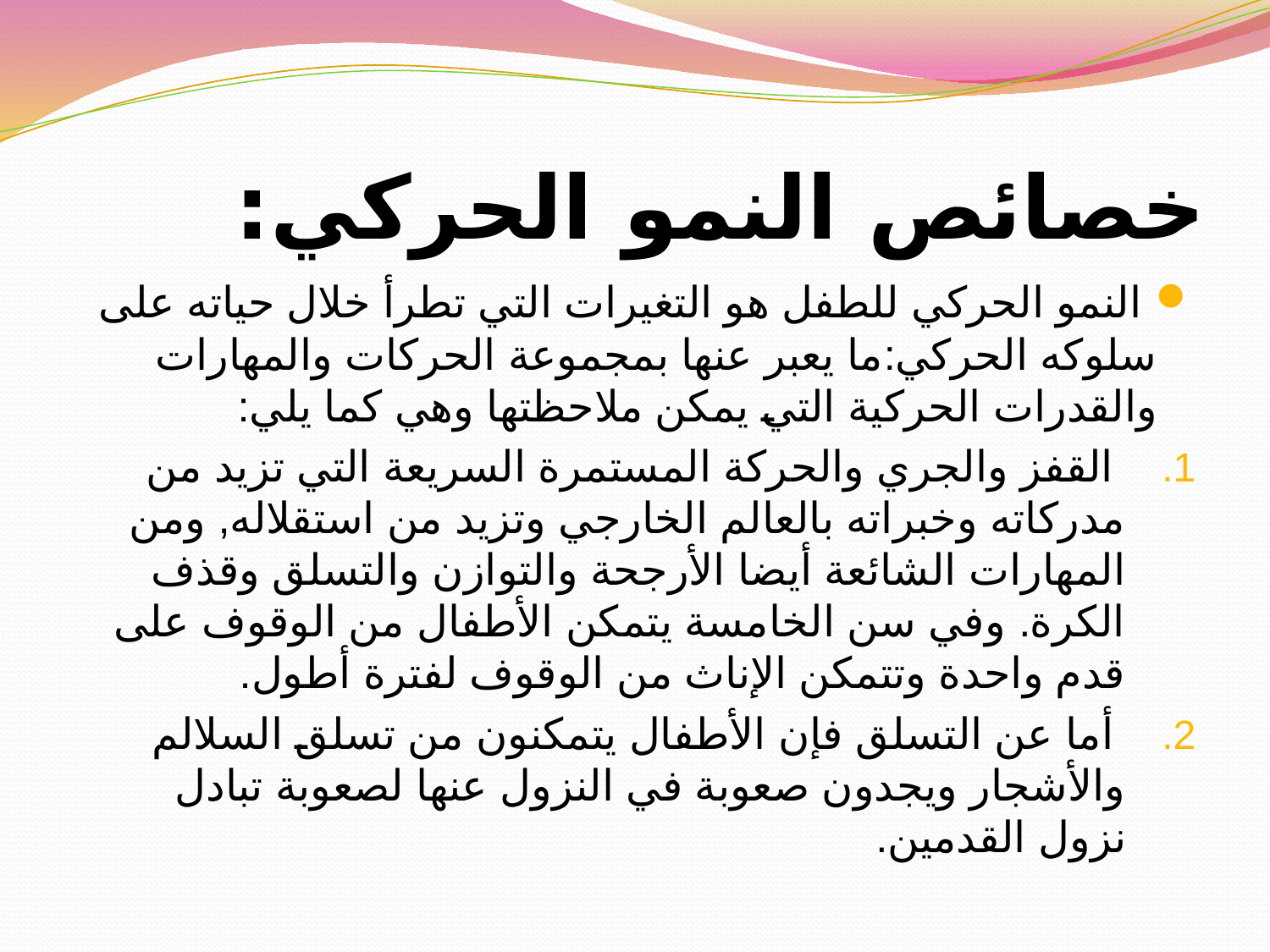

# خصائص النمو الحركي:
 النمو الحركي للطفل هو التغيرات التي تطرأ خلال حياته على سلوكه الحركي:ما يعبر عنها بمجموعة الحركات والمهارات والقدرات الحركية التي يمكن ملاحظتها وهي كما يلي:
 القفز والجري والحركة المستمرة السريعة التي تزيد من مدركاته وخبراته بالعالم الخارجي وتزيد من استقلاله, ومن المهارات الشائعة أيضا الأرجحة والتوازن والتسلق وقذف الكرة. وفي سن الخامسة يتمكن الأطفال من الوقوف على قدم واحدة وتتمكن الإناث من الوقوف لفترة أطول.
 أما عن التسلق فإن الأطفال يتمكنون من تسلق السلالم والأشجار ويجدون صعوبة في النزول عنها لصعوبة تبادل نزول القدمين.